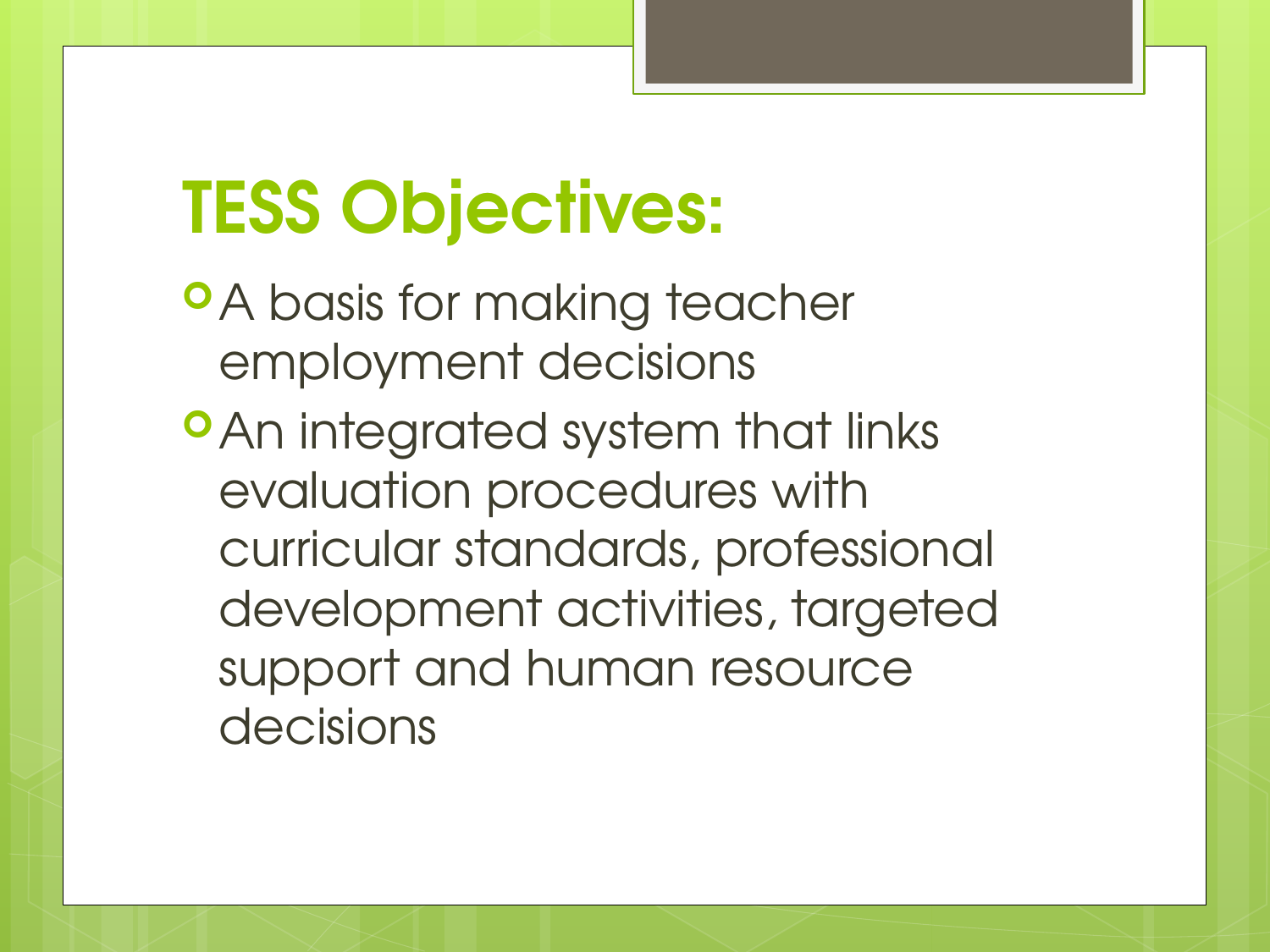

# TESS Objectives:
A basis for making teacher employment decisions
An integrated system that links evaluation procedures with curricular standards, professional development activities, targeted support and human resource decisions